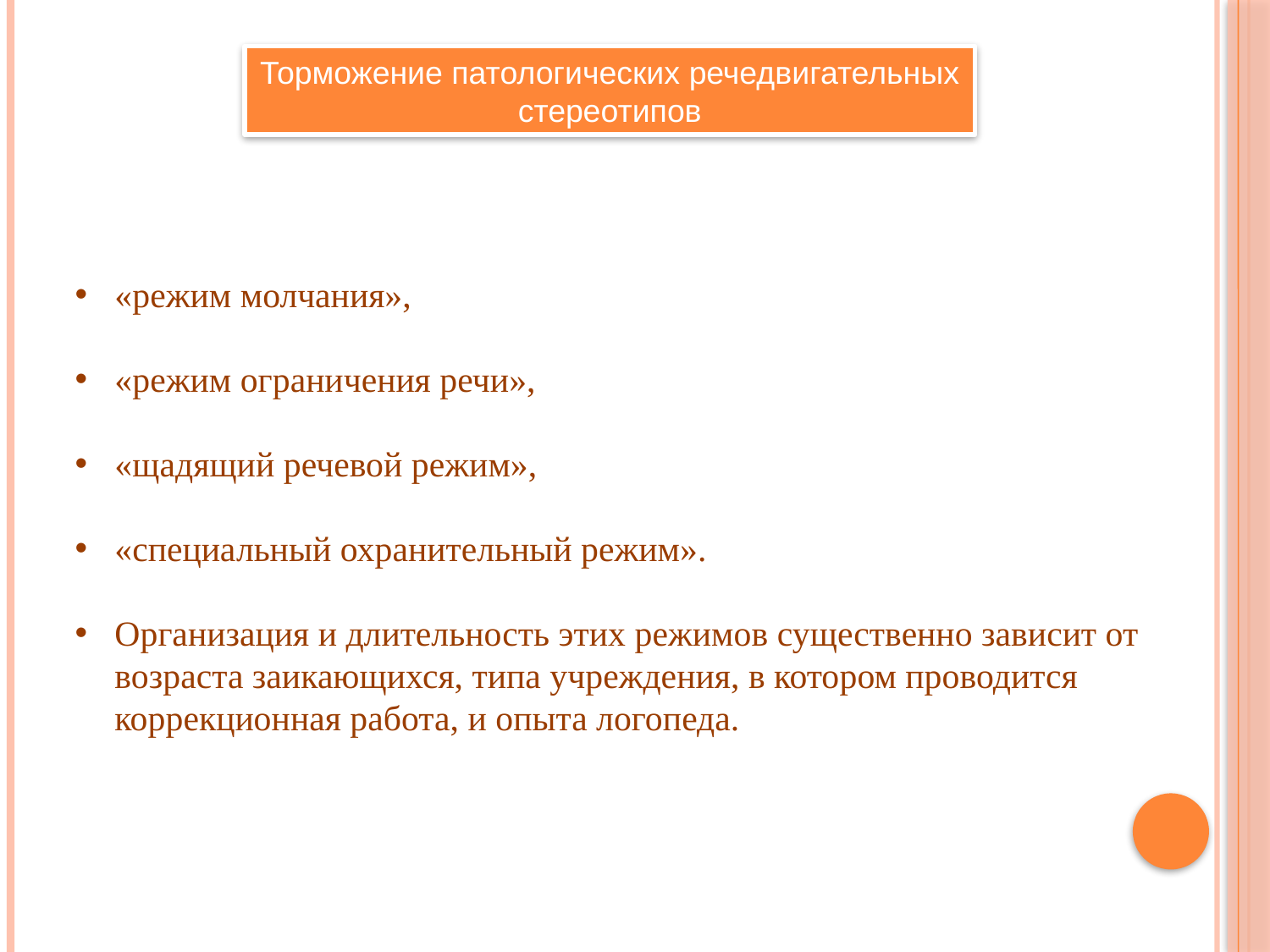

Торможение патологических речедвигательных стереотипов
«режим молчания»,

«режим ограничения речи»,

«щадящий речевой режим»,

«специальный охранительный режим».

Организация и длительность этих режимов существенно зависит от возраста заикающихся, типа учреждения, в котором проводится коррекционная работа, и опыта логопеда.